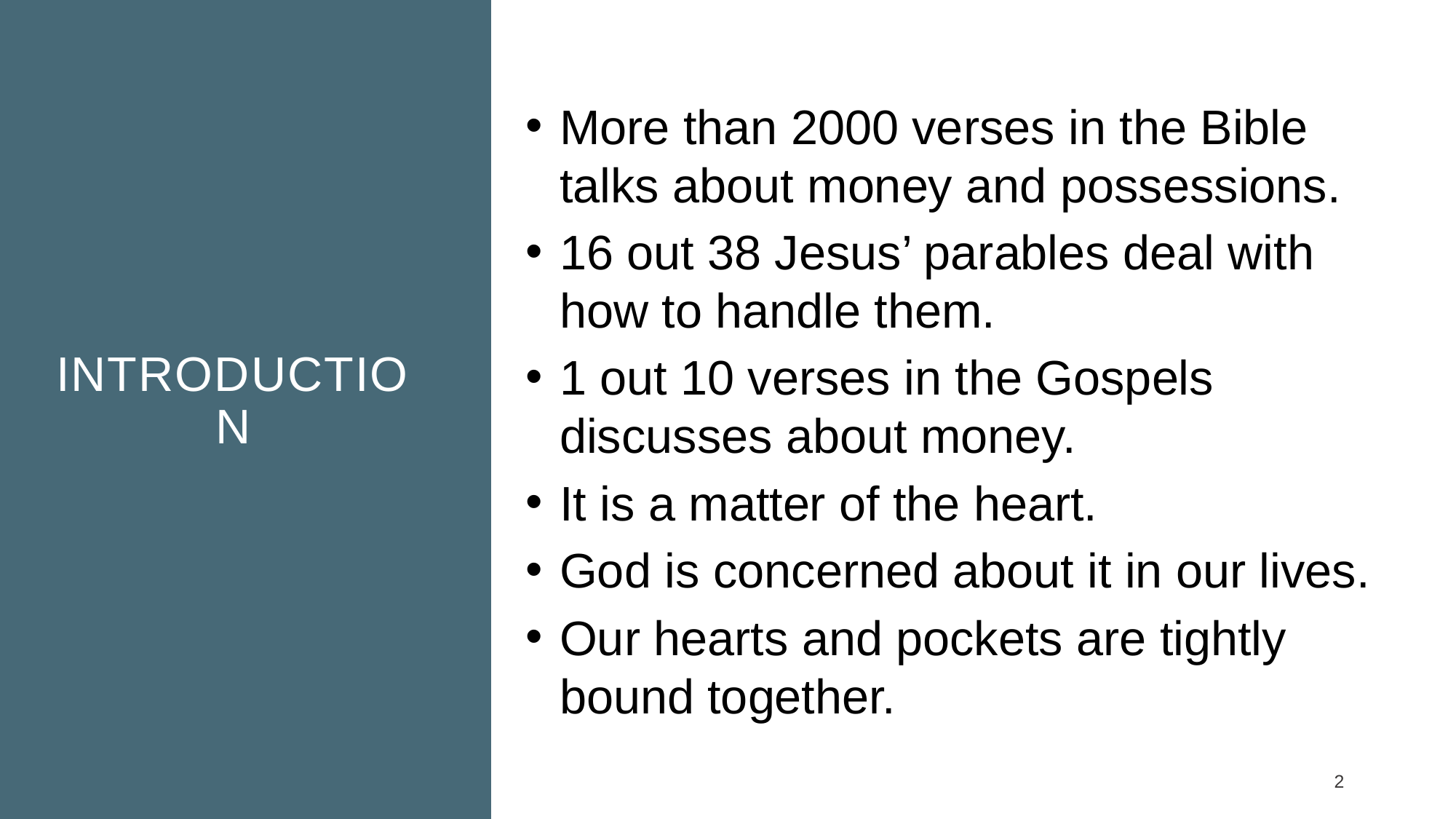

# introduction
More than 2000 verses in the Bible talks about money and possessions.
16 out 38 Jesus’ parables deal with how to handle them.
1 out 10 verses in the Gospels discusses about money.
It is a matter of the heart.
God is concerned about it in our lives.
Our hearts and pockets are tightly bound together.
2